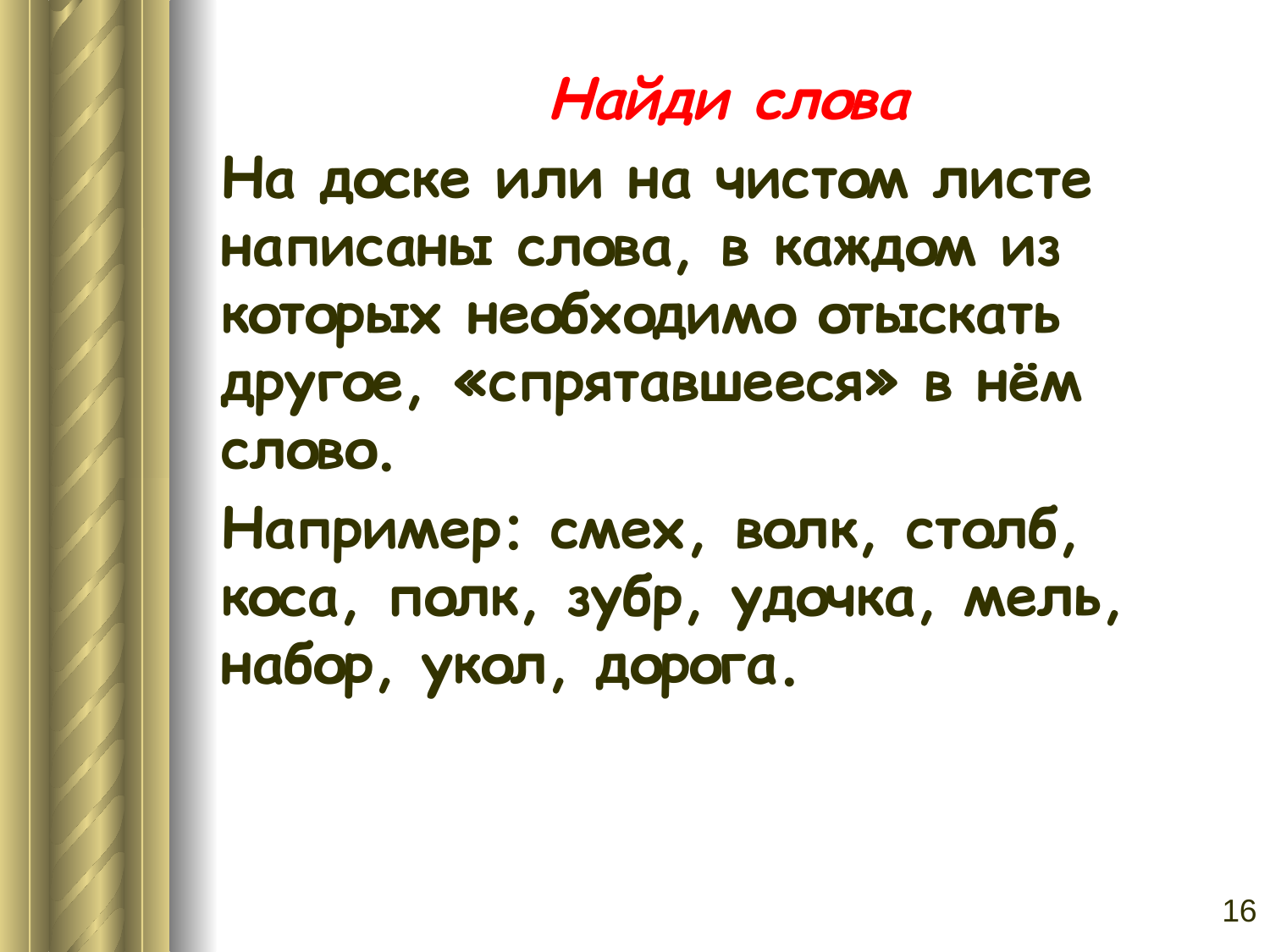

Найди слова
На доске или на чистом листе написаны слова, в каждом из которых необходимо отыскать другое, «спрятавшееся» в нём слово.
Например: смех, волк, столб, коса, полк, зубр, удочка, мель, набор, укол, дорога.

16